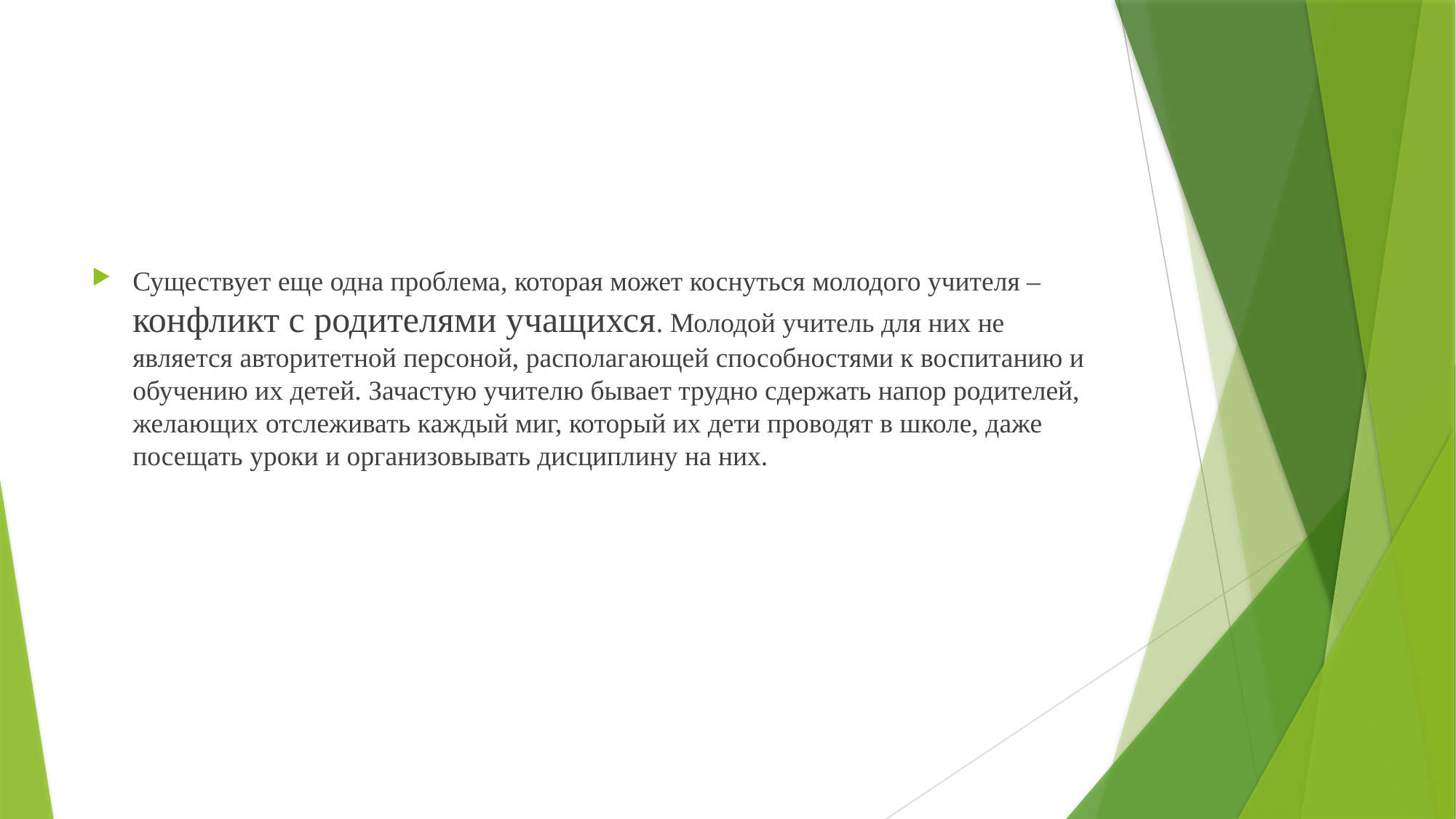

Существует еще одна проблема, которая может коснуться молодого учителя – конфликт с родителями учащихся. Молодой учитель для них не является авторитетной персоной, располагающей способностями к воспитанию и обучению их детей. Зачастую учителю бывает трудно сдержать напор родителей, желающих отслеживать каждый миг, который их дети проводят в школе, даже посещать уроки и организовывать дисциплину на них.